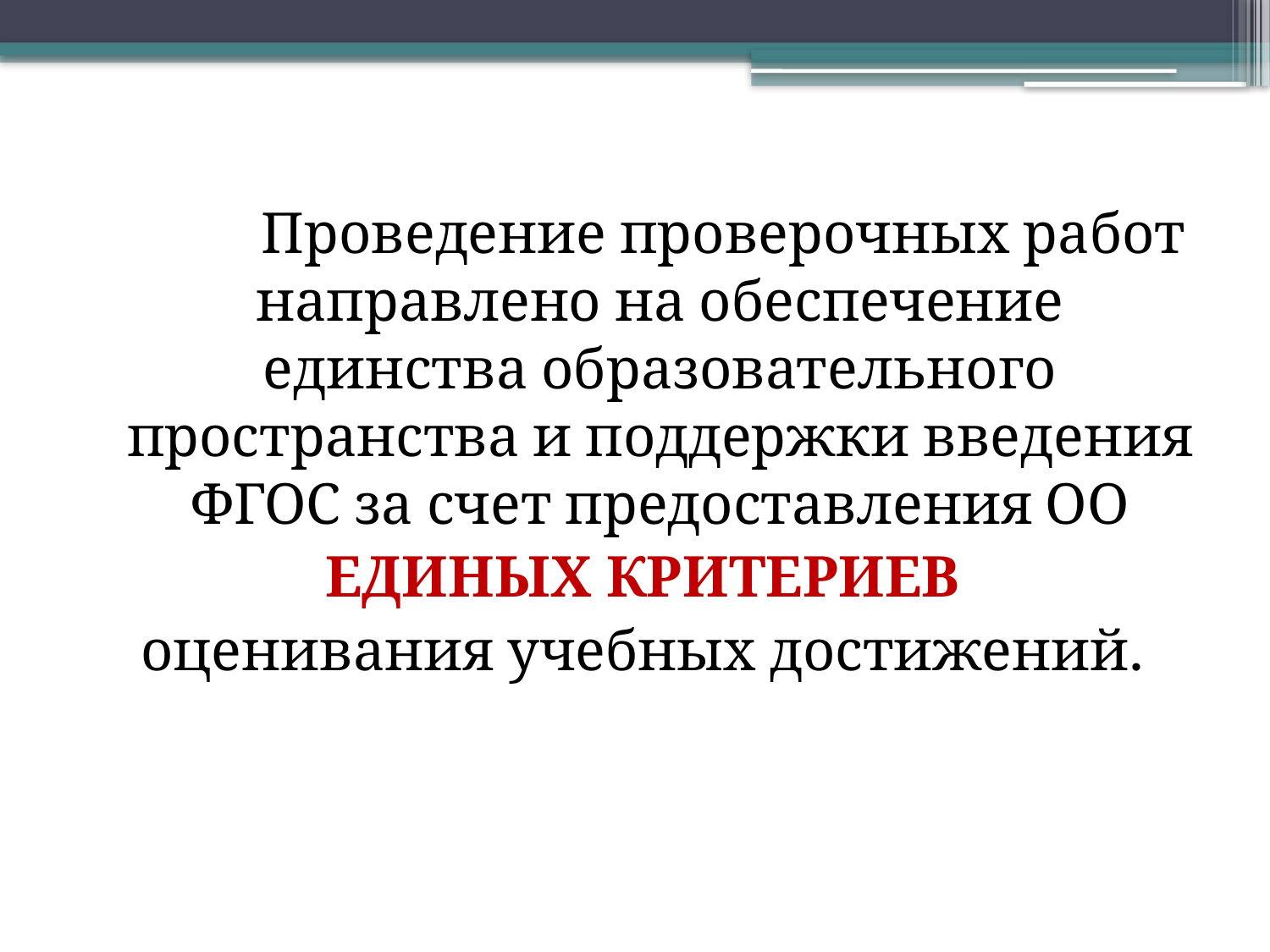

Проведение проверочных работ направлено на обеспечение единства образовательного пространства и поддержки введения ФГОС за счет предоставления ОО
ЕДИНЫХ КРИТЕРИЕВ
 оценивания учебных достижений.